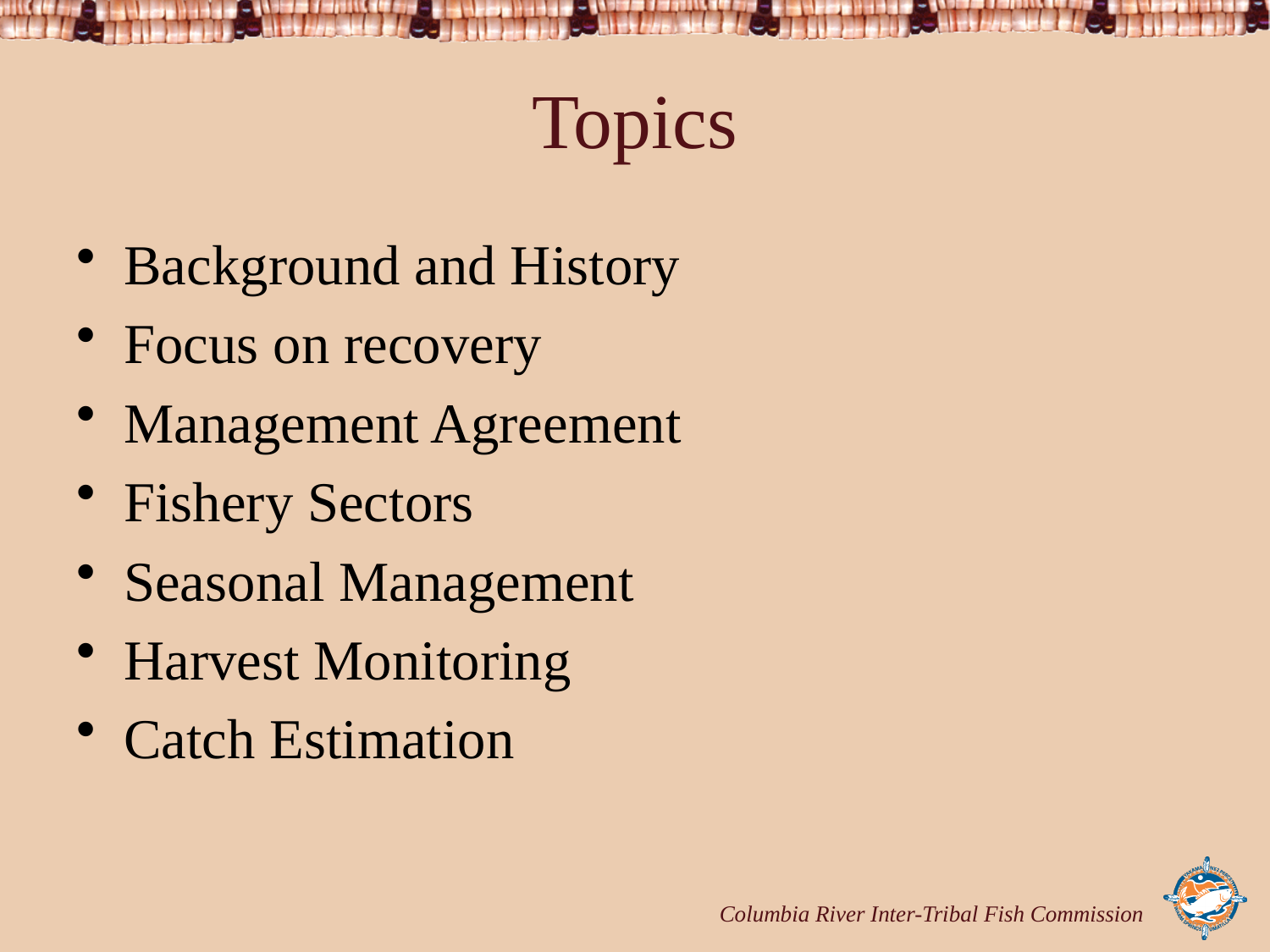

# Topics
Background and History
Focus on recovery
Management Agreement
Fishery Sectors
Seasonal Management
Harvest Monitoring
Catch Estimation